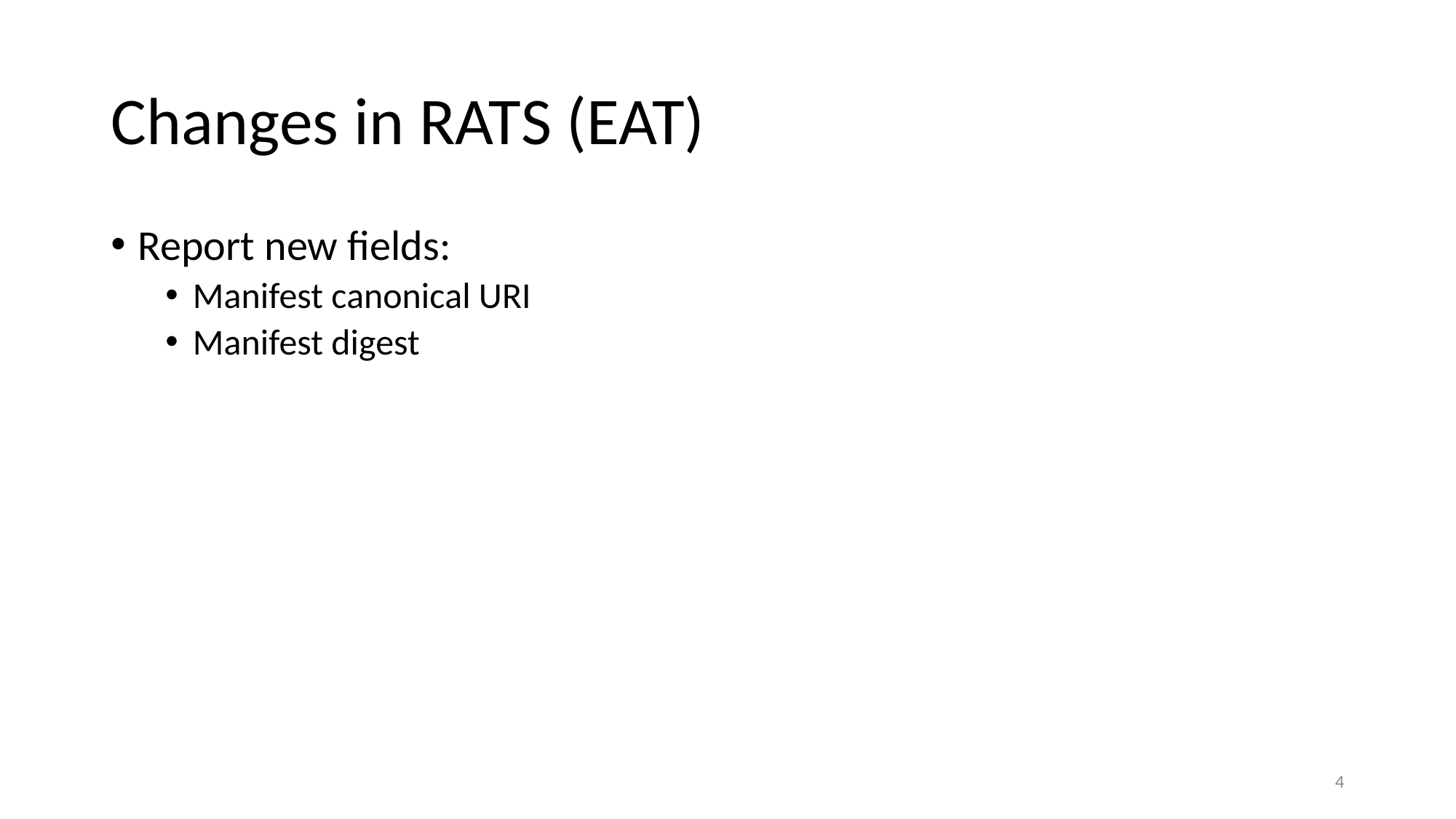

# Changes in RATS (EAT)
Report new fields:
Manifest canonical URI
Manifest digest
4